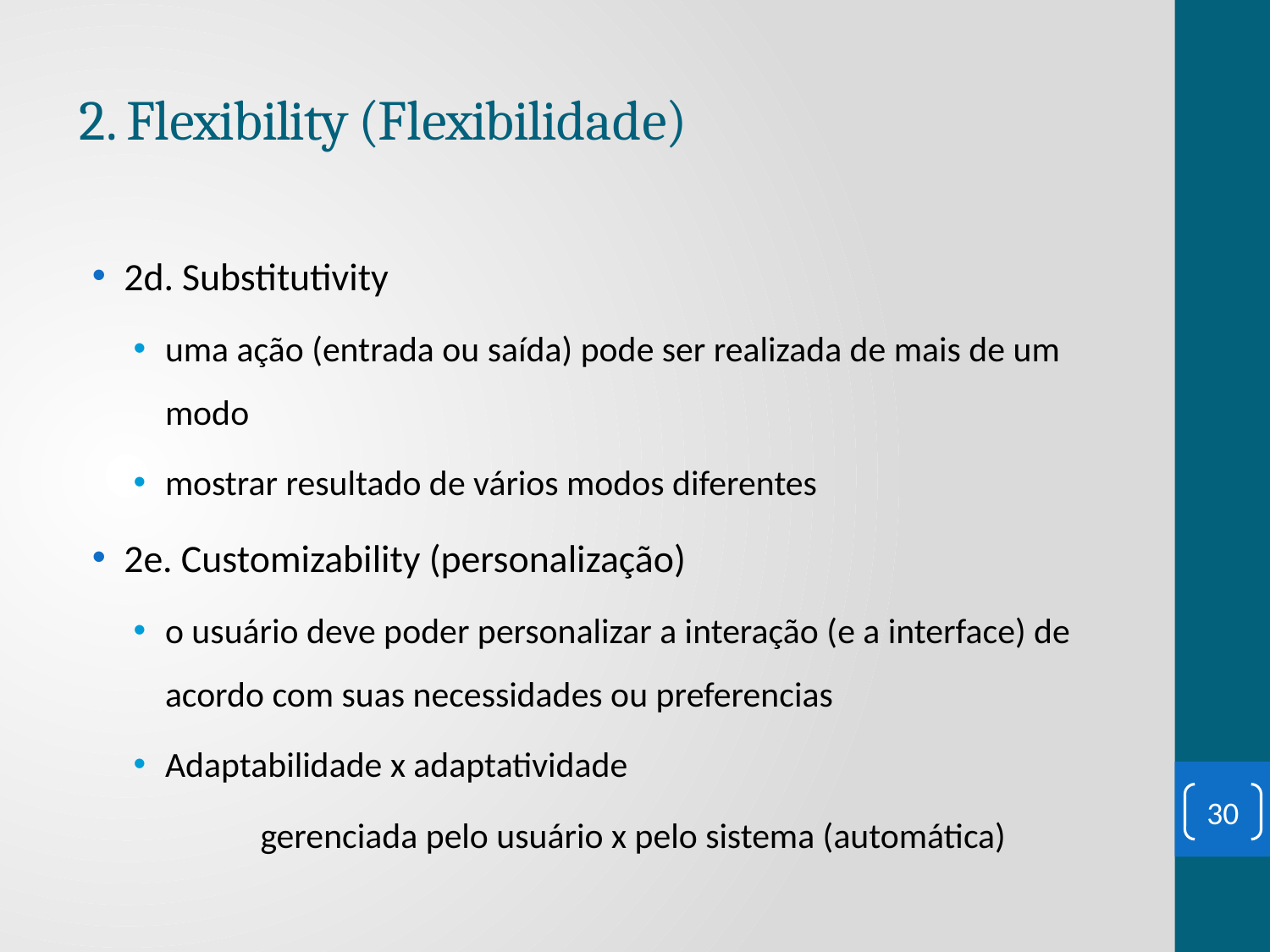

# 2. Flexibility (Flexibilidade)
2d. Substitutivity
uma ação (entrada ou saída) pode ser realizada de mais de um modo
mostrar resultado de vários modos diferentes
2e. Customizability (personalização)
o usuário deve poder personalizar a interação (e a interface) de acordo com suas necessidades ou preferencias
Adaptabilidade x adaptatividade
	gerenciada pelo usuário x pelo sistema (automática)
30